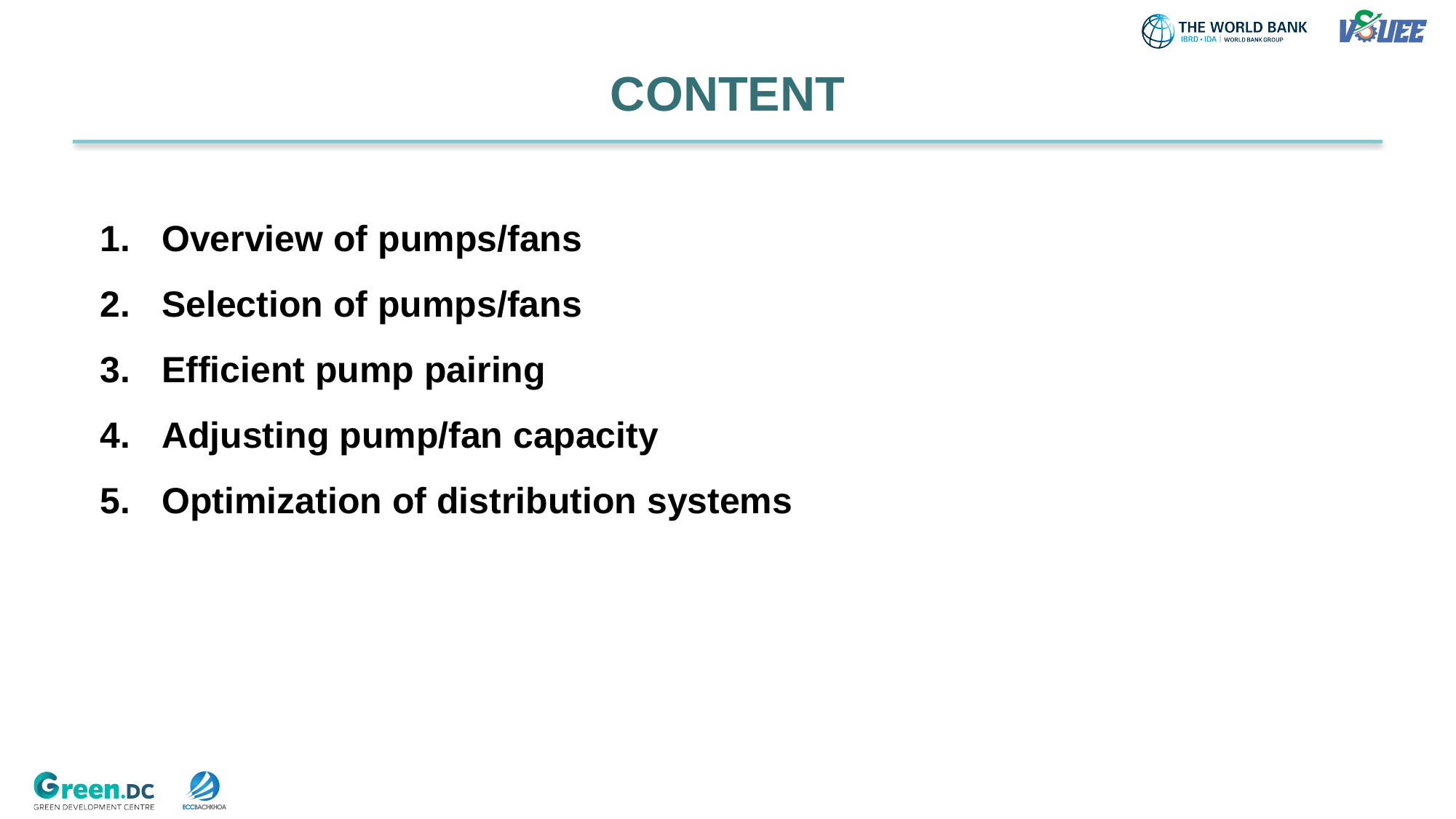

CONTENT
Overview of pumps/fans
Selection of pumps/fans
Efficient pump pairing
Adjusting pump/fan capacity
Optimization of distribution systems

2